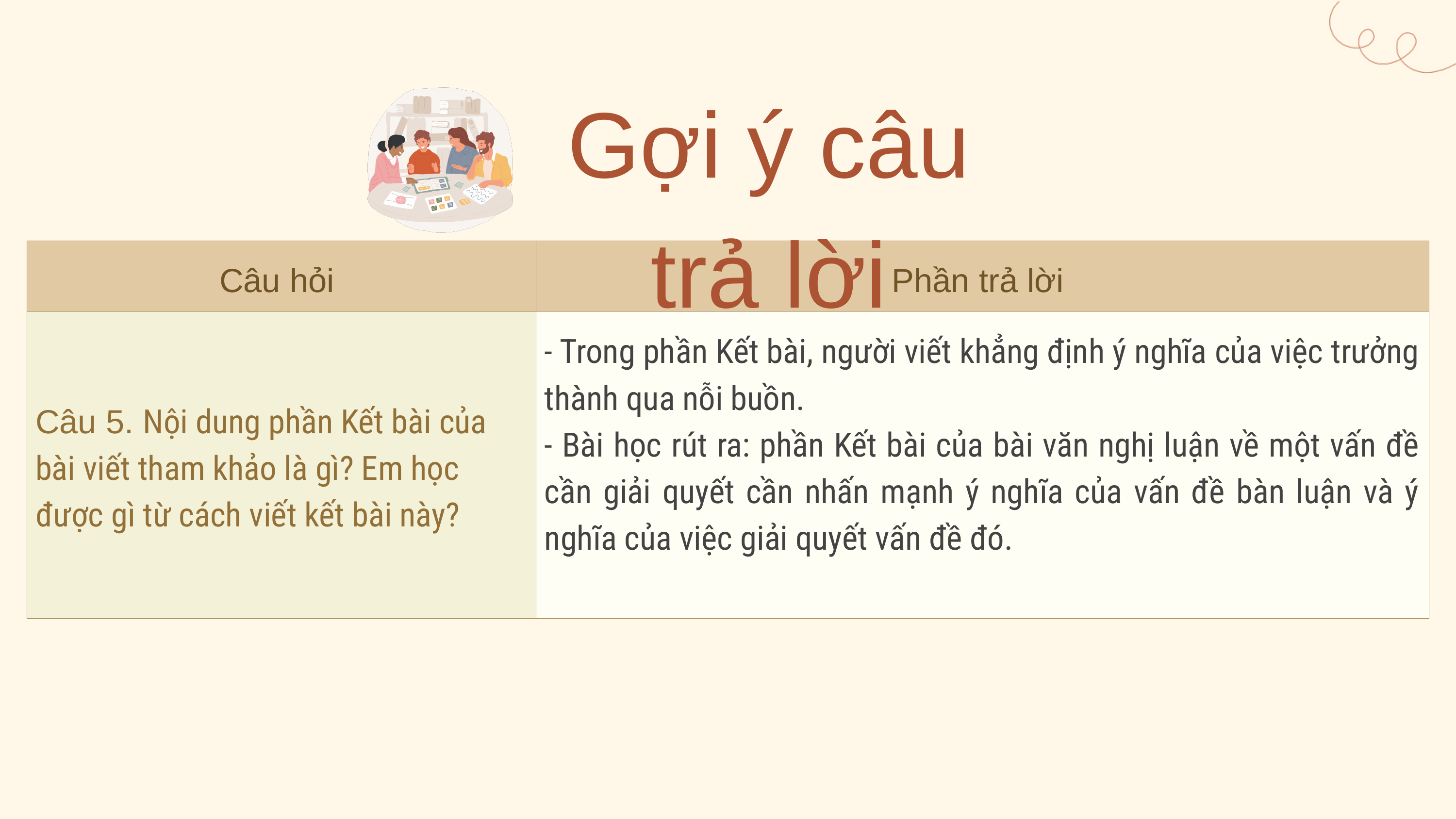

Gợi ý câu trả lời

| Câu hỏi | Phần trả lời |
| --- | --- |
| Câu 5. Nội dung phần Kết bài của bài viết tham khảo là gì? Em học được gì từ cách viết kết bài này? | - Trong phần Kết bài, người viết khẳng định ý nghĩa của việc trưởng thành qua nỗi buồn. - Bài học rút ra: phần Kết bài của bài văn nghị luận về một vấn đề cần giải quyết cần nhấn mạnh ý nghĩa của vấn đề bàn luận và ý nghĩa của việc giải quyết vấn đề đó. |